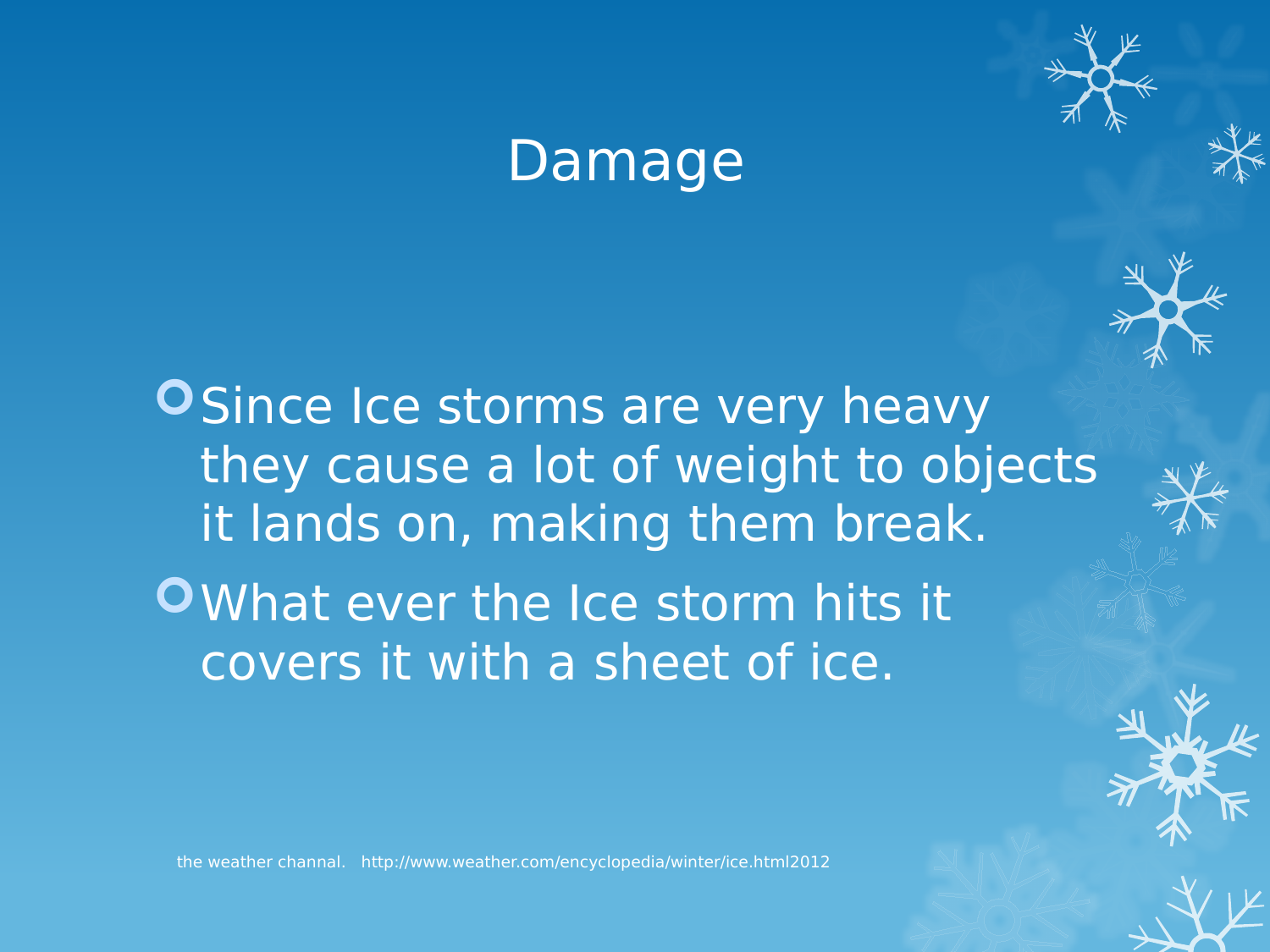

# Damage
Since Ice storms are very heavy they cause a lot of weight to objects it lands on, making them break.
What ever the Ice storm hits it covers it with a sheet of ice.
the weather channal.   http://www.weather.com/encyclopedia/winter/ice.html2012